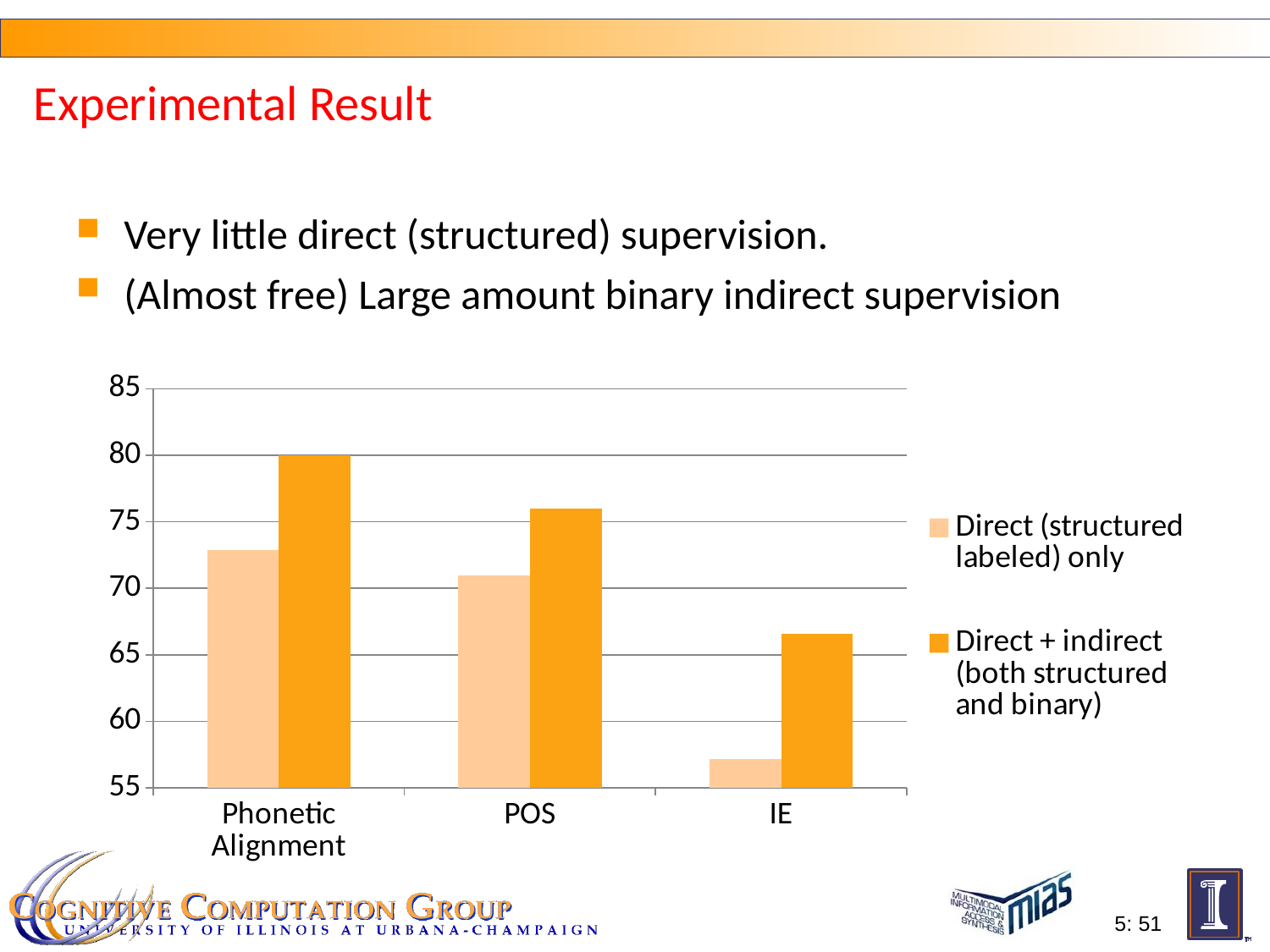

Experimental Result
Very little direct (structured) supervision.
(Almost free) Large amount binary indirect supervision

### Chart

| Category | Direct (structured labeled) only | Direct + indirect (both structured and binary) |
|---|---|---|
| Phonetic Alignment | 72.9 | 80.0 |
| POS | 71.0 | 76.0 |
| IE | 57.18 | 66.6 |
5: 51